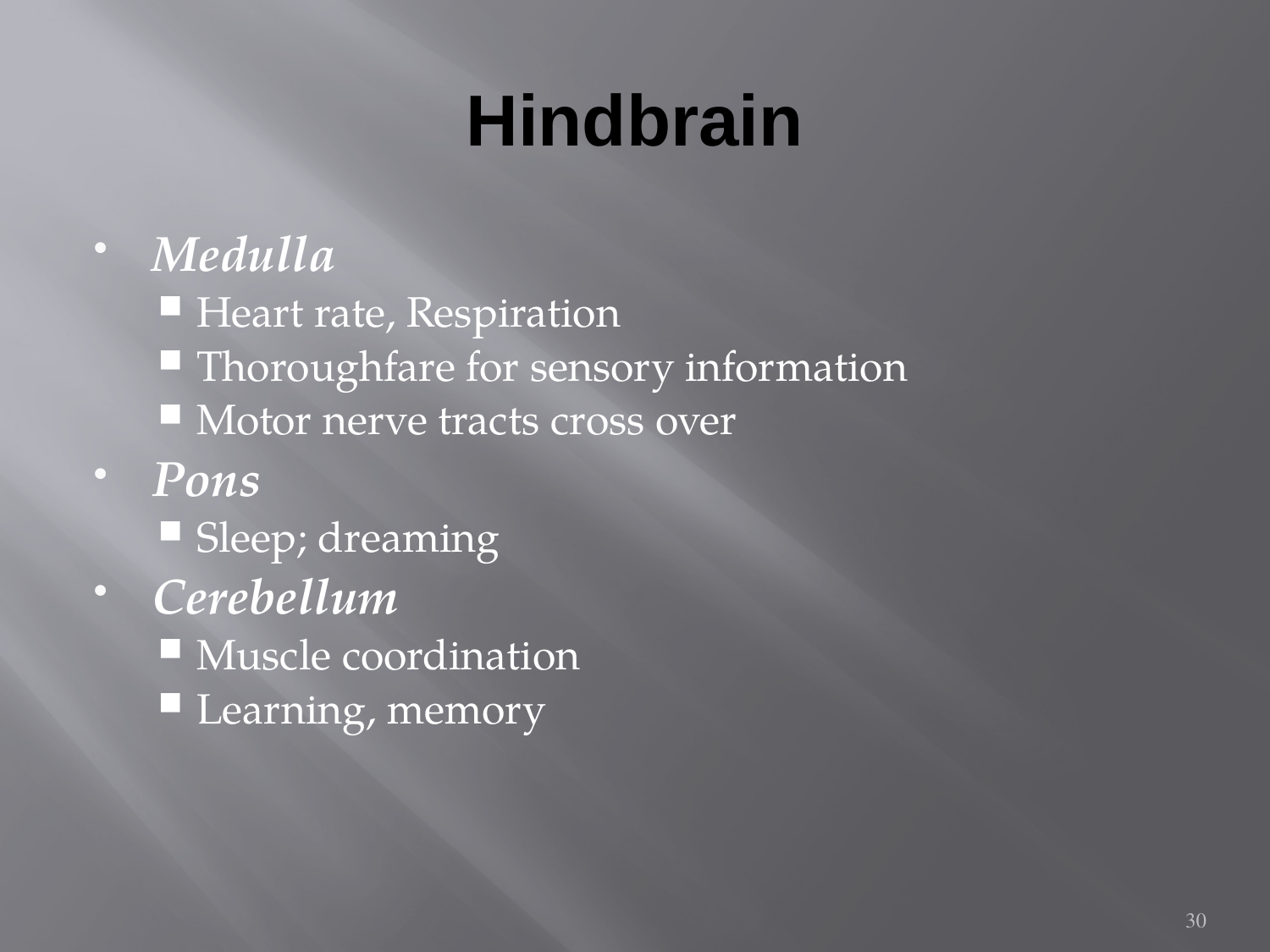

# Hindbrain
Medulla
Heart rate, Respiration
Thoroughfare for sensory information
Motor nerve tracts cross over
Pons
Sleep; dreaming
Cerebellum
Muscle coordination
Learning, memory

30